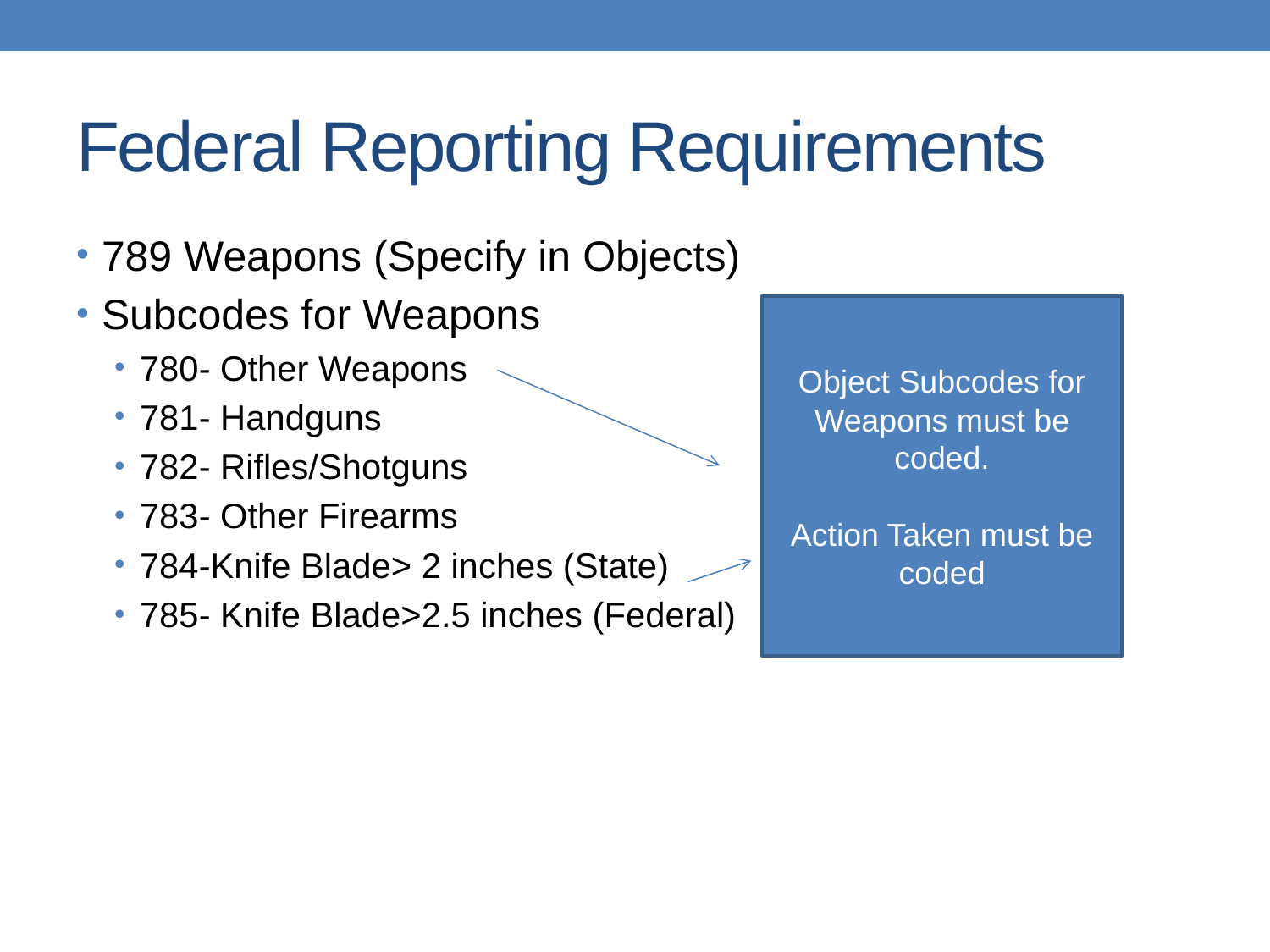

# Federal Reporting Requirements
789 Weapons (Specify in Objects)
Subcodes for Weapons
780- Other Weapons
781- Handguns
782- Rifles/Shotguns
783- Other Firearms
784-Knife Blade> 2 inches (State)
785- Knife Blade>2.5 inches (Federal)
Object Subcodes for Weapons must be coded.

Action Taken must be coded